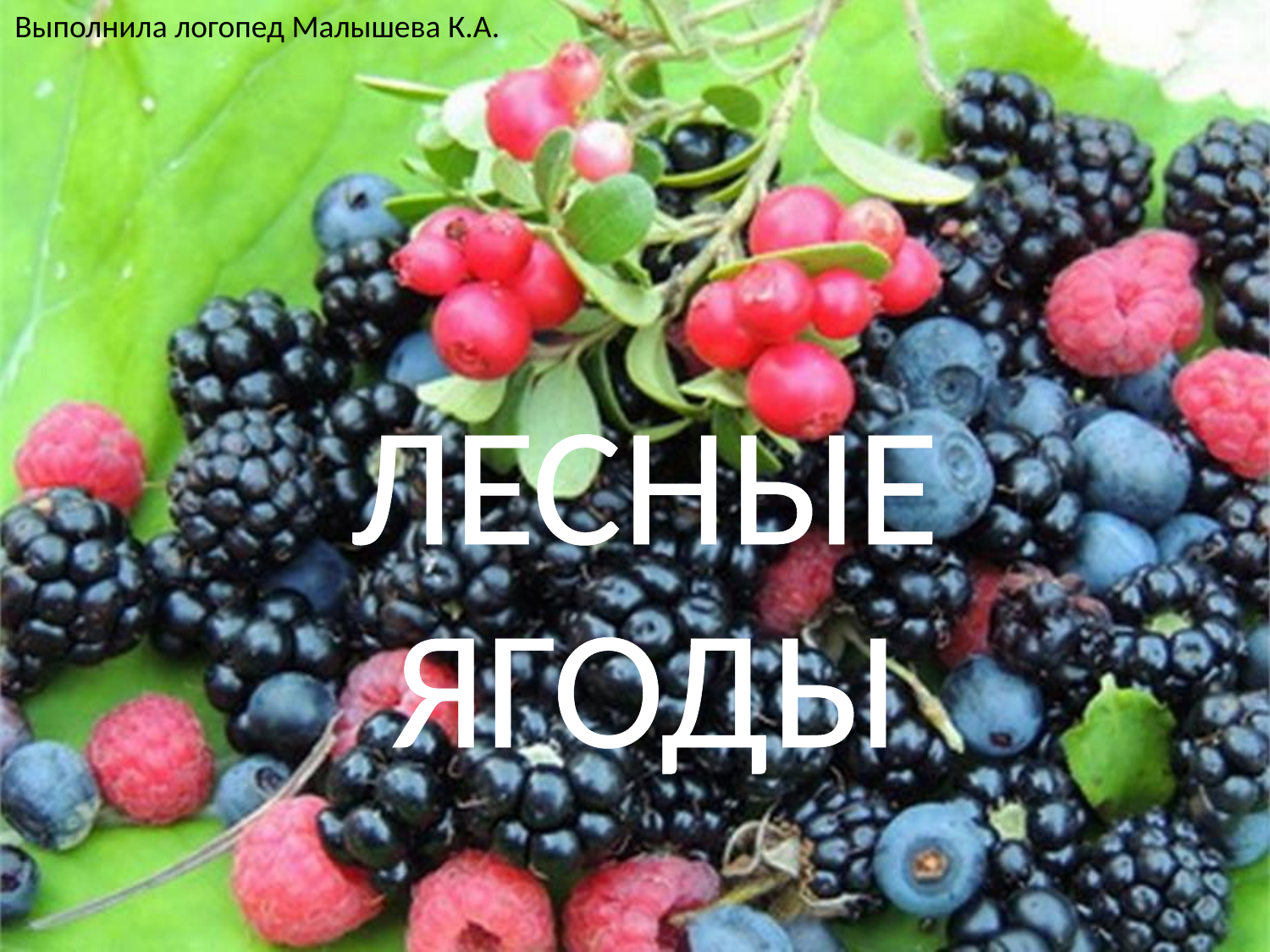

Выполнила логопед Малышева К.А.
# ЛЕСНЫЕ ЯГОДЫ